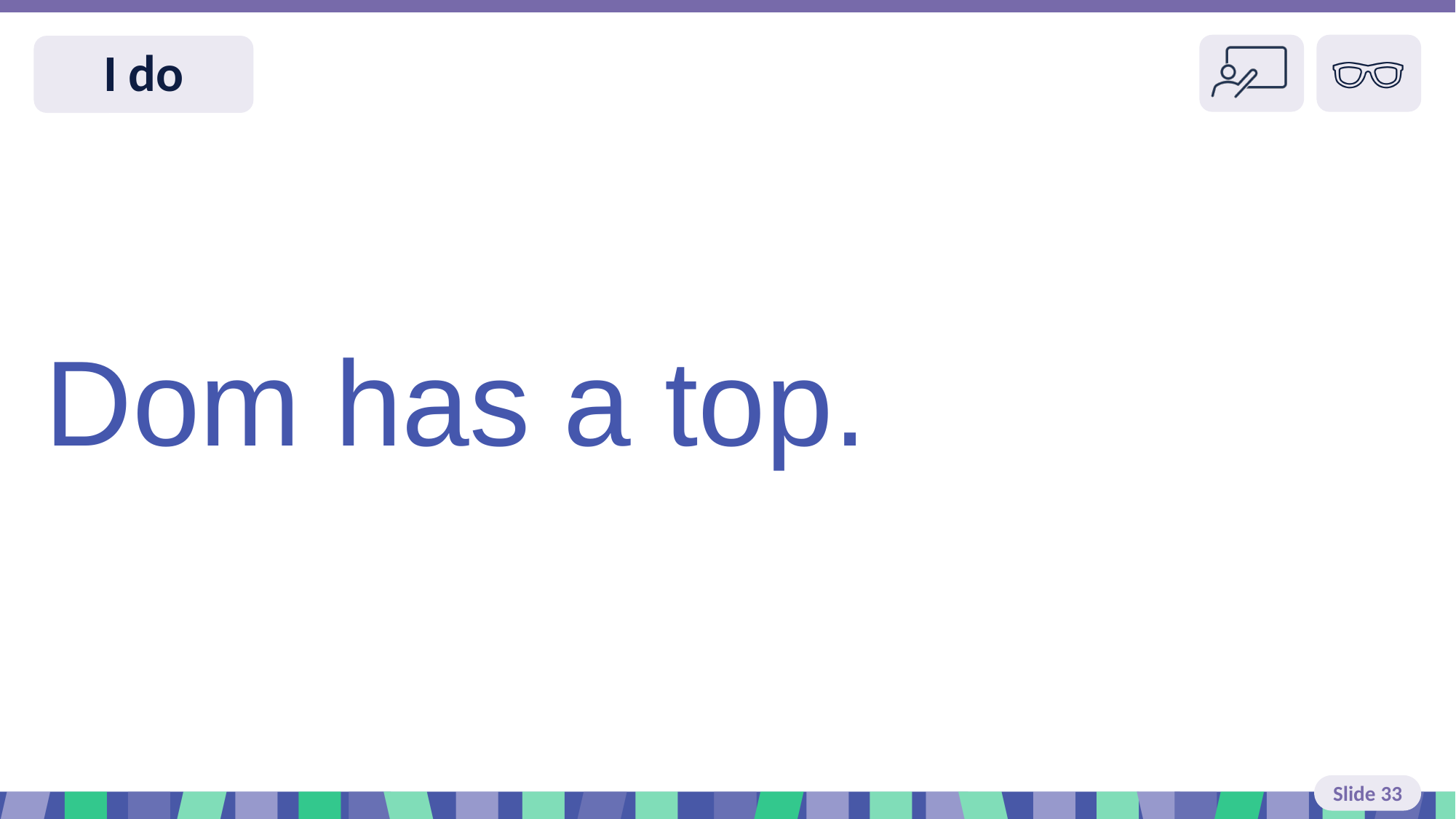

Slide 33 I do read
Dom has a top.